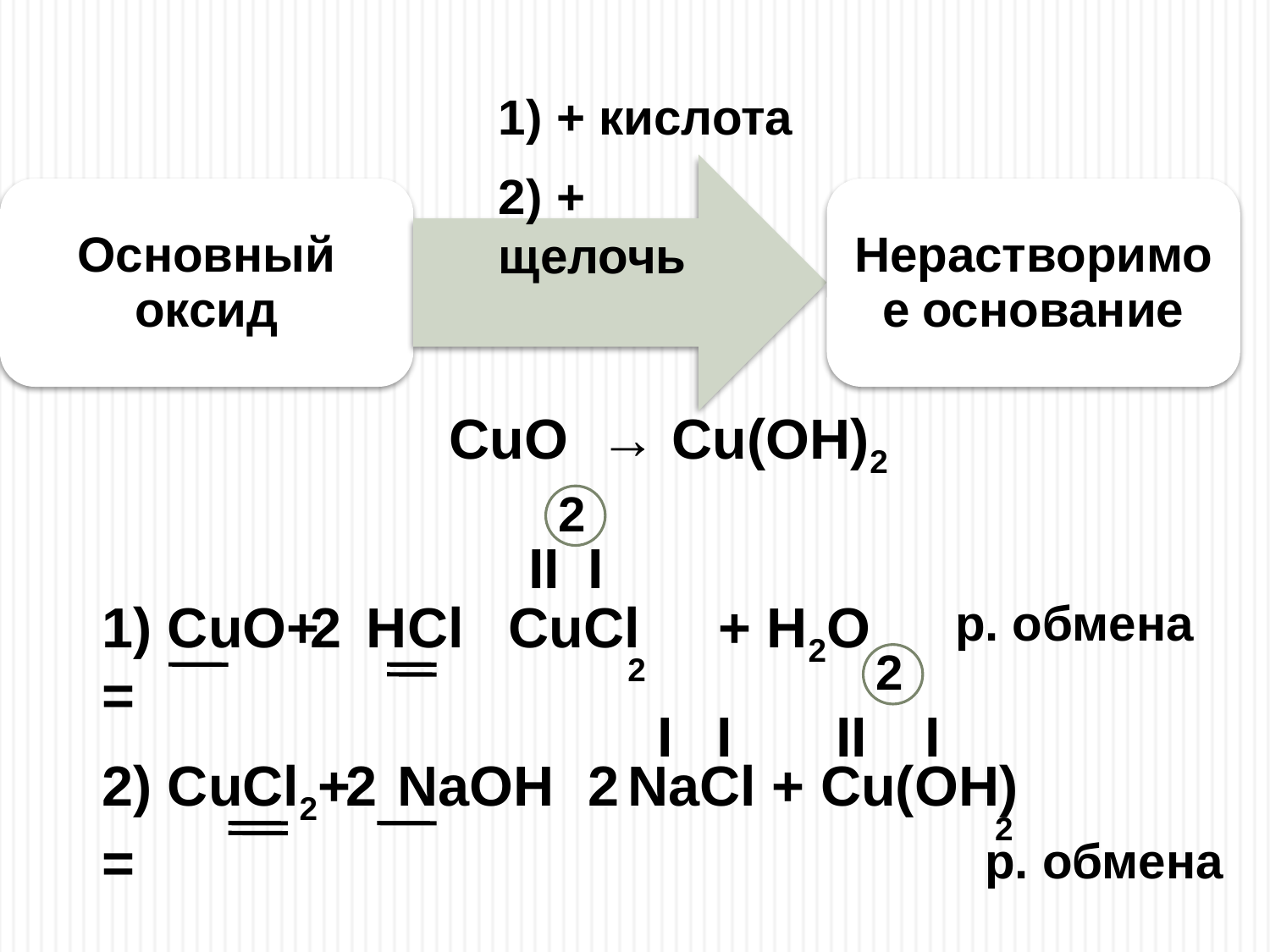

1) + кислота
2) + щелочь
Основный оксид
Нерастворимое основание
CuO  → Cu(OH)2
2

II
I
1) CuO+   HCl =
2
CuCl     + H2O
р. обмена
2
2

I
I
II
I
2) CuCl2+   NaOH =
 2
2
NaCl + Cu(OH)
2
р. обмена